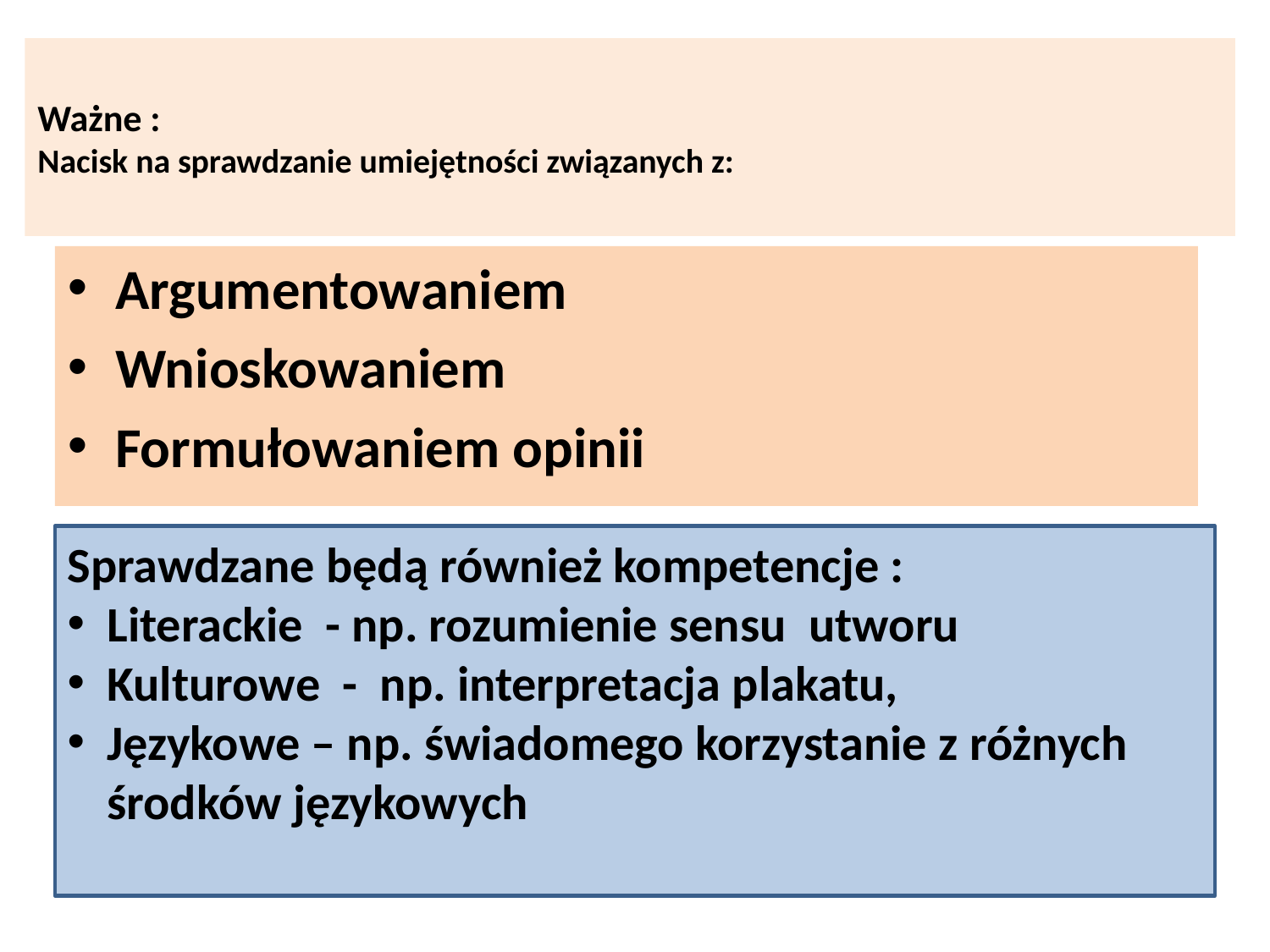

# Ważne : Nacisk na sprawdzanie umiejętności związanych z:
Argumentowaniem
Wnioskowaniem
Formułowaniem opinii

Sprawdzane będą również kompetencje :
Literackie  - np. rozumienie sensu  utworu
Kulturowe  -  np. interpretacja plakatu,
Językowe – np. świadomego korzystanie z różnych środków językowych